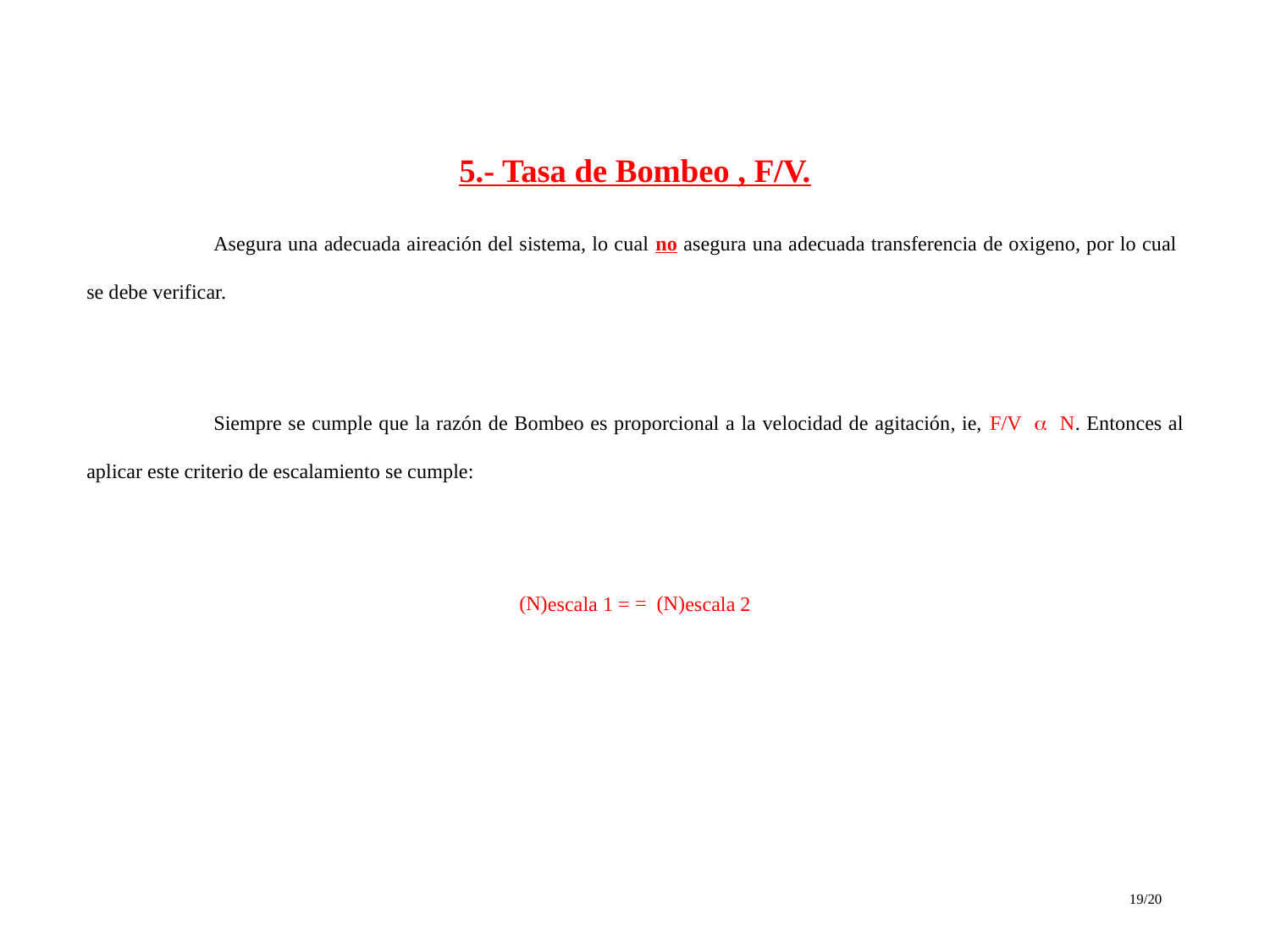

5.- Tasa de Bombeo , F/V.
	Asegura una adecuada aireación del sistema, lo cual no asegura una adecuada transferencia de oxigeno, por lo cual  se debe verificar.

	Siempre se cumple que la razón de Bombeo es proporcional a la velocidad de agitación, ie, F/V  α  N. Entonces al aplicar este criterio de escalamiento se cumple:

(N)escala 1 = =  (N)escala 2

19/20